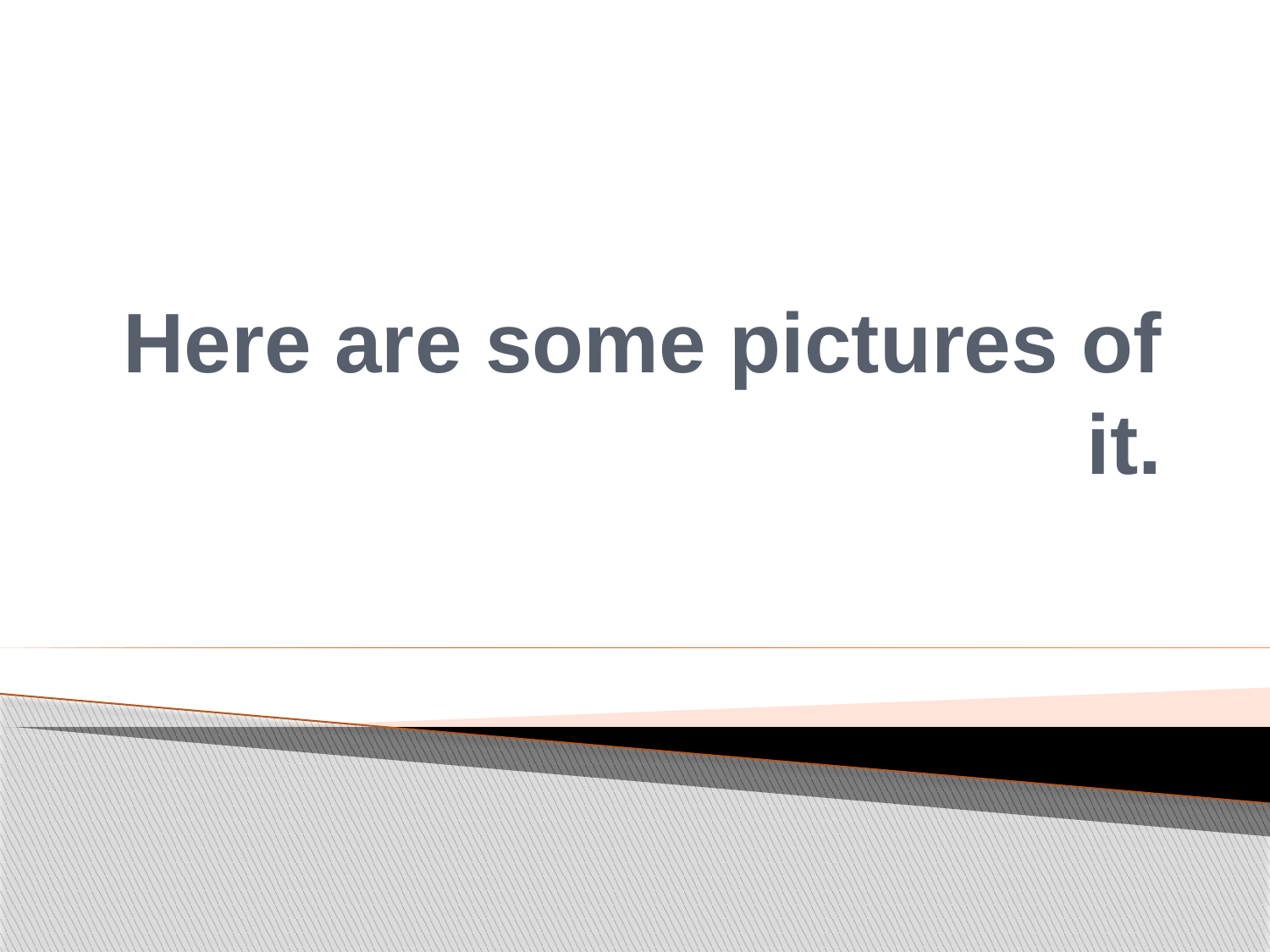

# Here are some pictures of it.